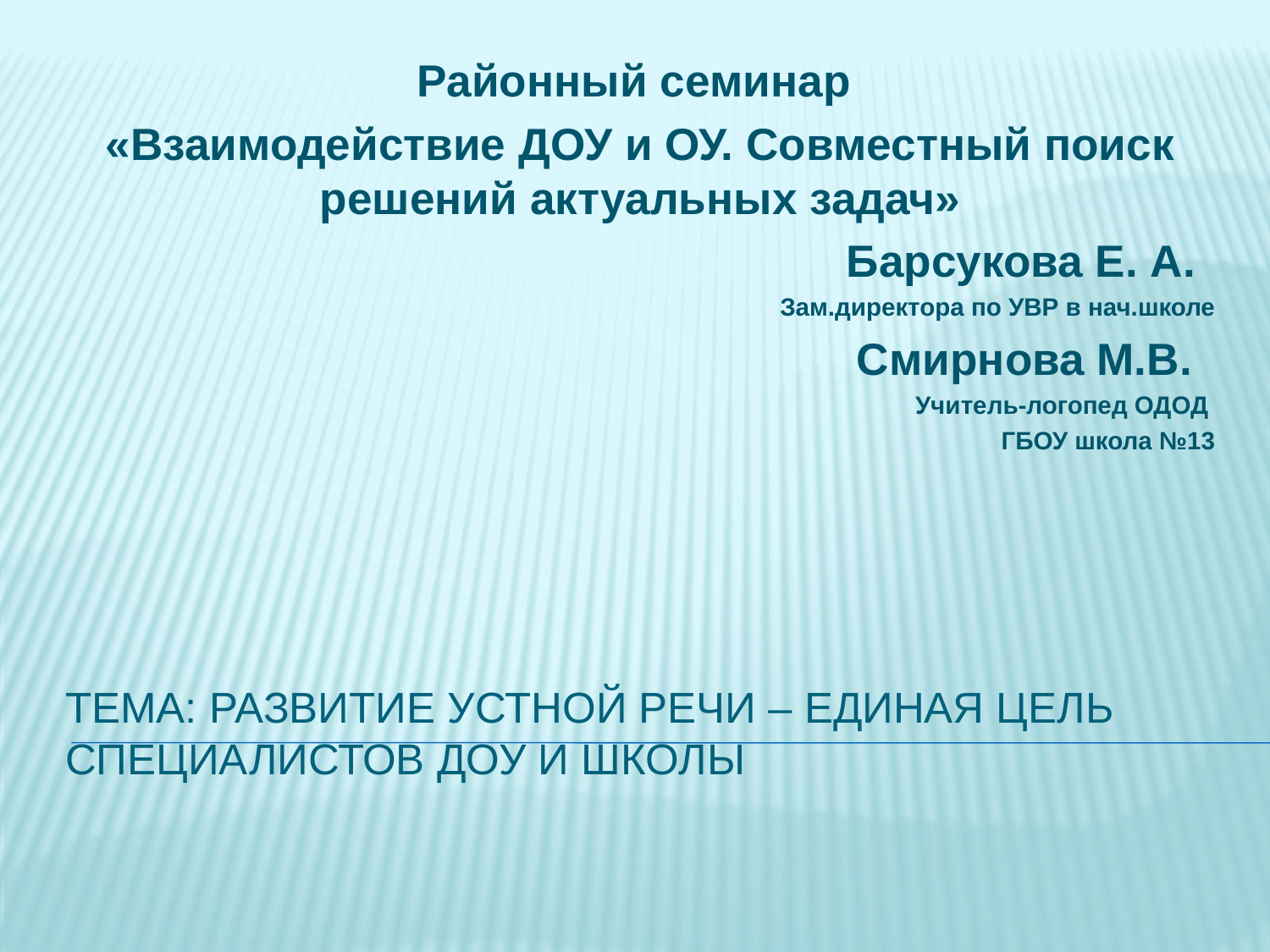

Районный семинар
«Взаимодействие ДОУ и ОУ. Совместный поиск решений актуальных задач»
                                                              Барсукова Е. А.
Зам.директора по УВР в нач.школе
                                                                                                              Смирнова М.В.
  Учитель-логопед ОДОД
ГБОУ школа №13

# Тема: развитие устной речи – единая цель специалистов ДОУ и школы